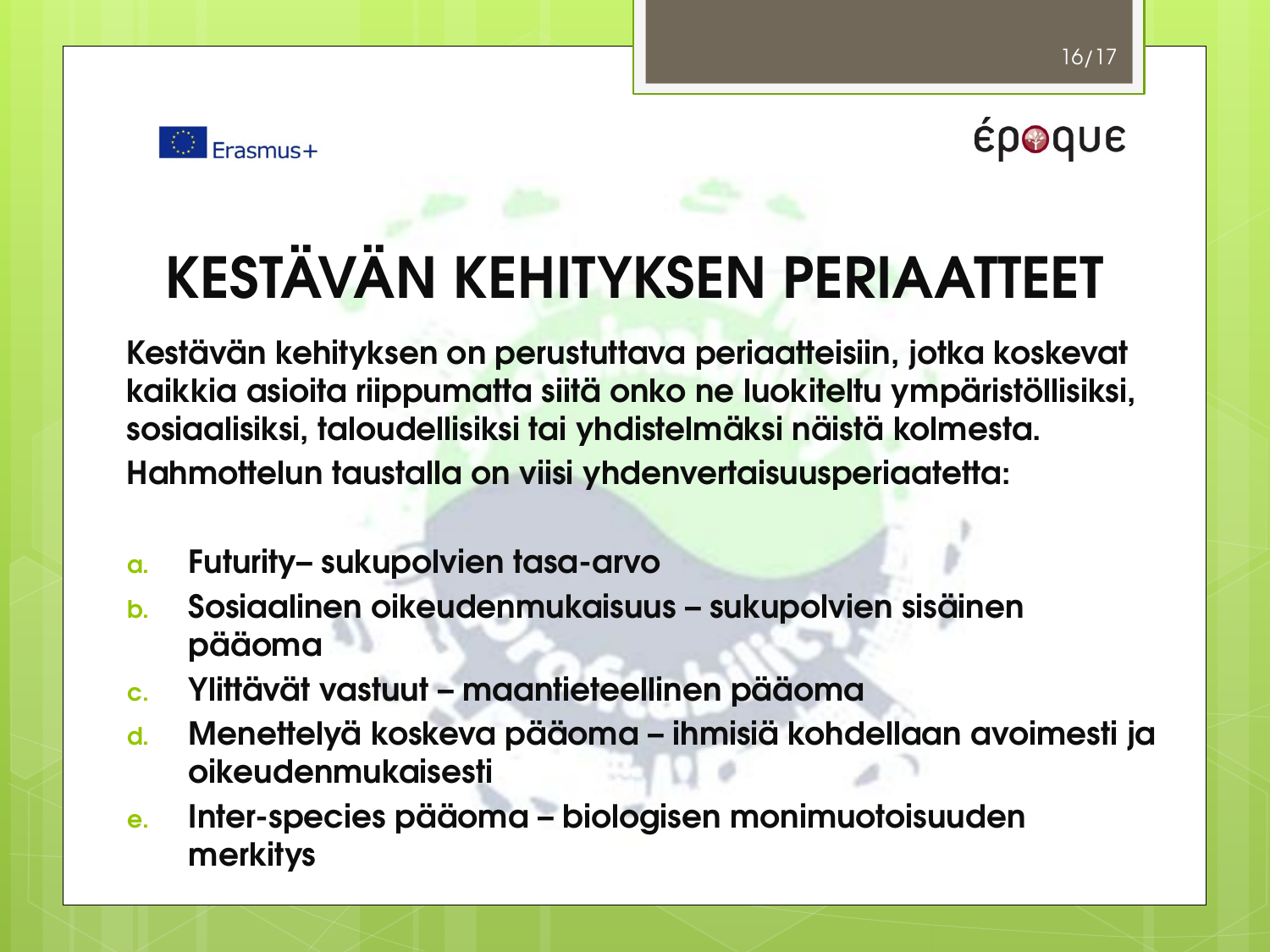

16/17
# KESTÄVÄN KEHITYKSEN PERIAATTEET
Kestävän kehityksen on perustuttava periaatteisiin, jotka koskevat kaikkia asioita riippumatta siitä onko ne luokiteltu ympäristöllisiksi, sosiaalisiksi, taloudellisiksi tai yhdistelmäksi näistä kolmesta.
Hahmottelun taustalla on viisi yhdenvertaisuusperiaatetta:

Futurity– sukupolvien tasa-arvo
Sosiaalinen oikeudenmukaisuus – sukupolvien sisäinen pääoma
Ylittävät vastuut – maantieteellinen pääoma
Menettelyä koskeva pääoma – ihmisiä kohdellaan avoimesti ja oikeudenmukaisesti
Inter-species pääoma – biologisen monimuotoisuuden merkitys